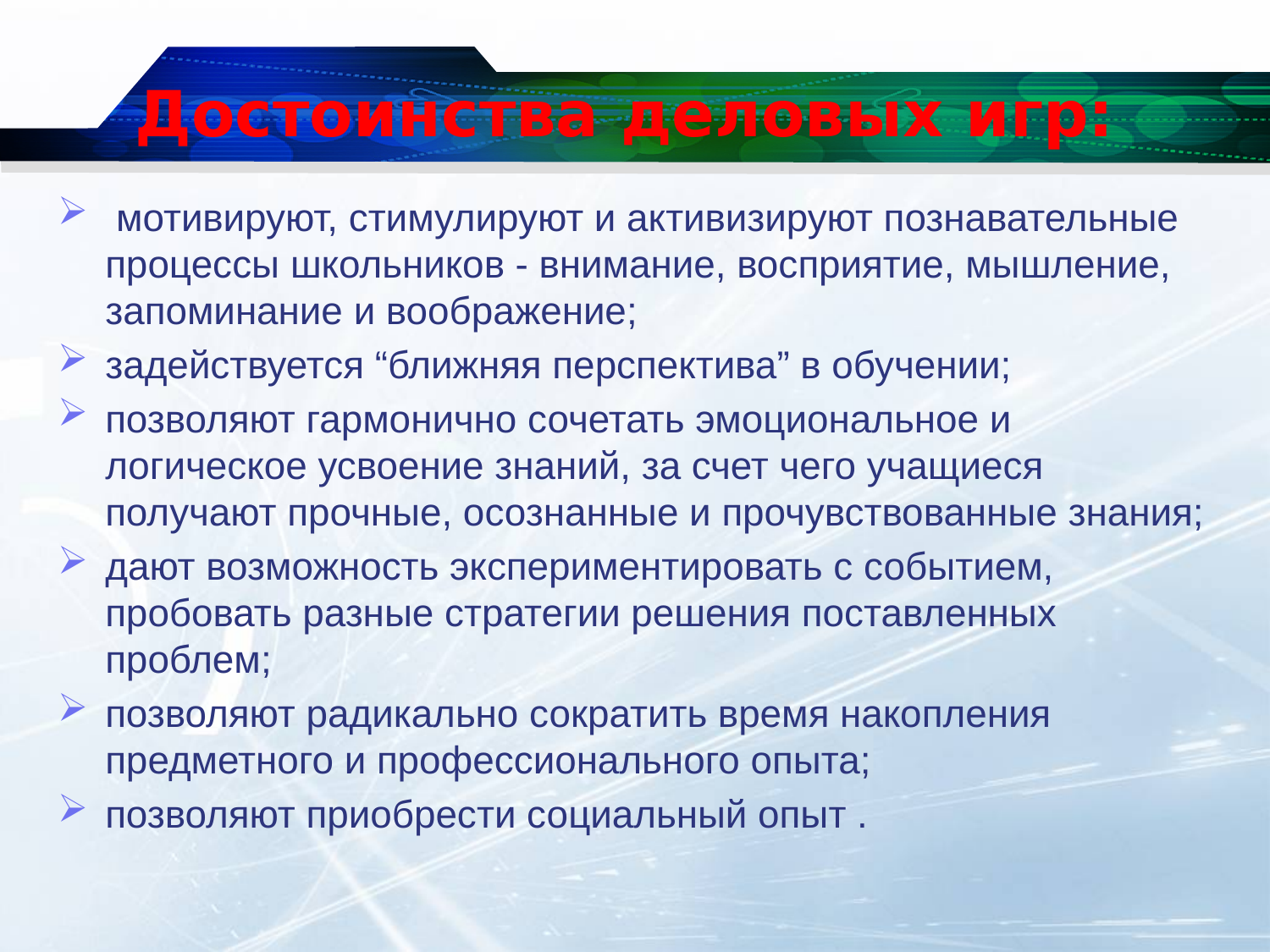

www.themegallery.com
# Достоинства деловых игр:
 мотивируют, стимулируют и активизируют познавательные процессы школьников - внимание, восприятие, мышление, запоминание и воображение;
задействуется “ближняя перспектива” в обучении;
позволяют гармонично сочетать эмоциональное и логическое усвоение знаний, за счет чего учащиеся получают прочные, осознанные и прочувствованные знания;
дают возможность экспериментировать с событием, пробовать разные стратегии решения поставленных проблем;
позволяют радикально сократить время накопления предметного и профессионального опыта;
позволяют приобрести социальный опыт .
Company Logo